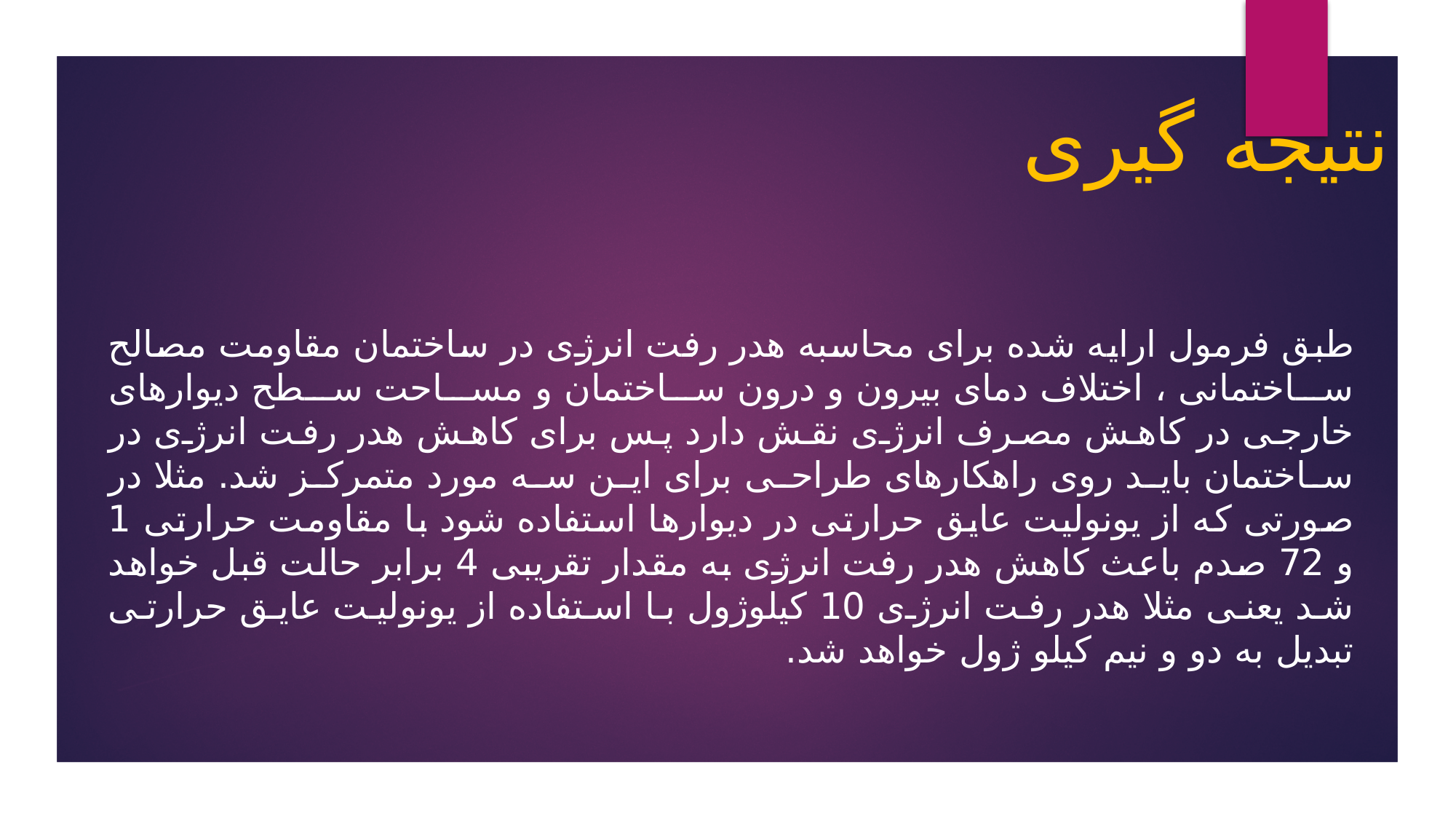

نتیجه گیری
طبق فرمول ارایه شده برای محاسبه هدر رفت انرژی در ساختمان مقاومت مصالح ساختمانی ، اختلاف دمای بیرون و درون ساختمان و مساحت سطح دیوارهای خارجی در کاهش مصرف انرژی نقش دارد پس برای کاهش هدر رفت انرژی در ساختمان باید روی راهکارهای طراحی برای این سه مورد متمرکز شد. مثلا در صورتی که از یونولیت عایق حرارتی در دیوارها استفاده شود با مقاومت حرارتی 1 و 72 صدم باعث کاهش هدر رفت انرژی به مقدار تقریبی 4 برابر حالت قبل خواهد شد یعنی مثلا هدر رفت انرژی 10 کیلوژول با استفاده از یونولیت عایق حرارتی تبدیل به دو و نیم کیلو ژول خواهد شد.